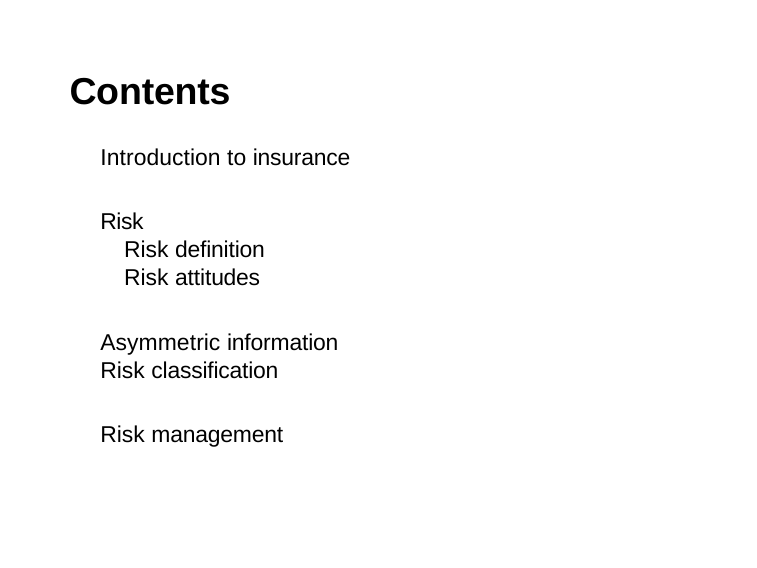

# Contents
Introduction to insurance

Risk
Risk definition Risk attitudes

Asymmetric information Risk classification

Risk management